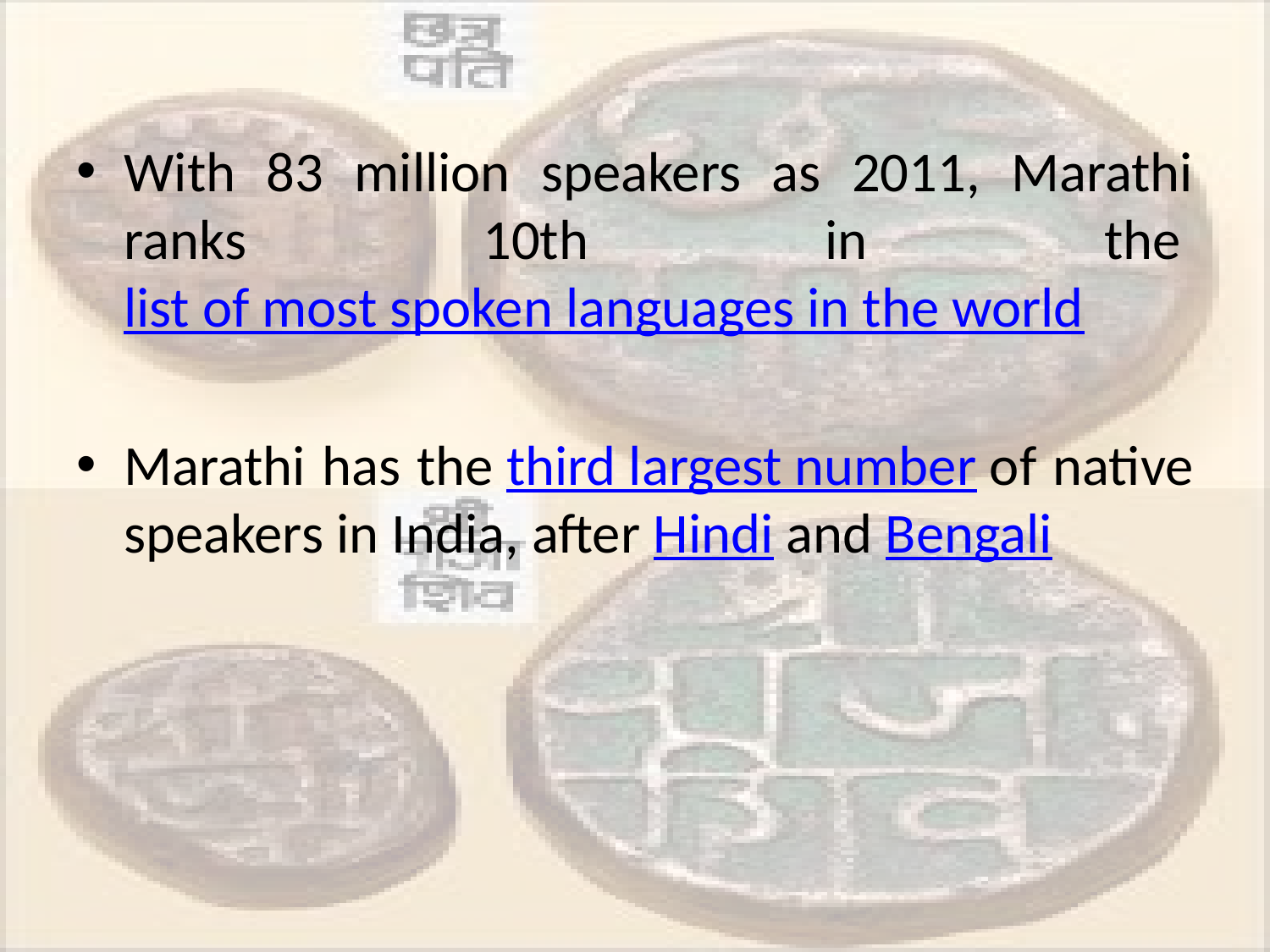

With 83 million speakers as 2011, Marathi ranks 10th in the list of most spoken languages in the world

Marathi has the third largest number of native speakers in India, after Hindi and Bengali